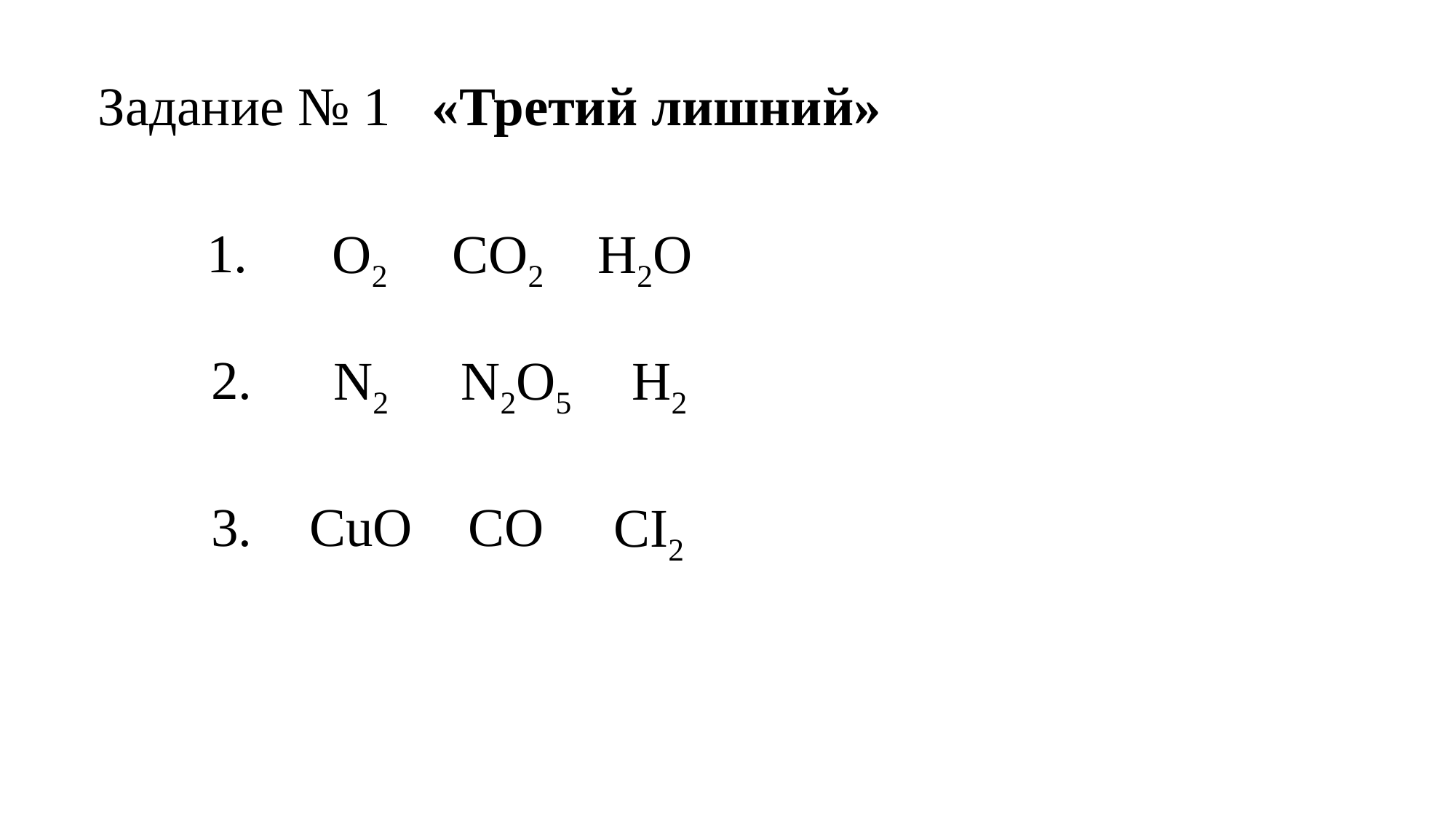

Задание № 1   «Третий лишний»
О2
1.
СО2
Н2О
2.
N2
N2О5
Н2
3.
СuО
CО
CI2